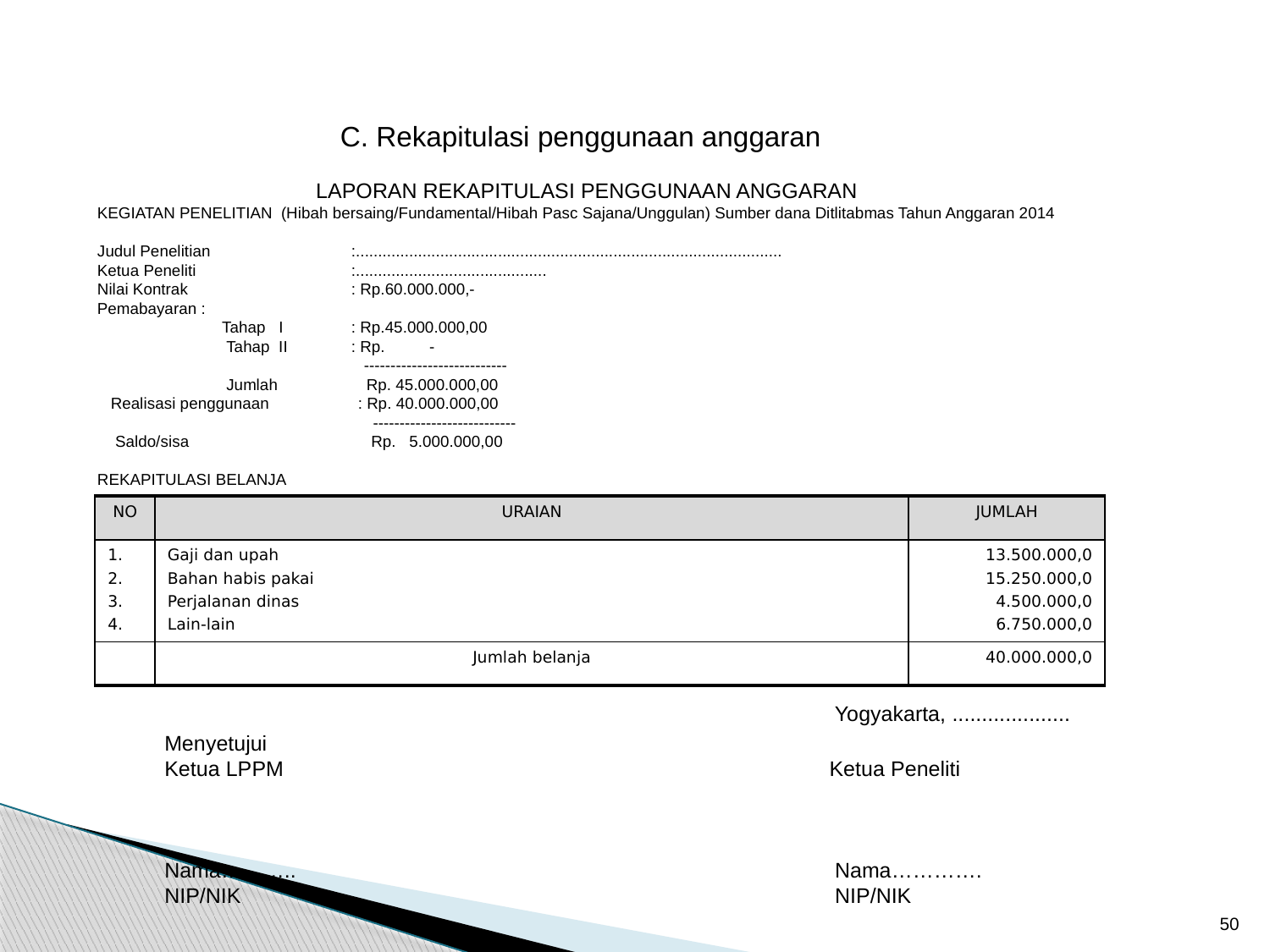

C. Rekapitulasi penggunaan anggaran

LAPORAN REKAPITULASI PENGGUNAAN ANGGARAN
KEGIATAN PENELITIAN  (Hibah bersaing/Fundamental/Hibah Pasc Sajana/Unggulan) Sumber dana Ditlitabmas Tahun Anggaran 2014

Judul Penelitian		:................................................................................................
Ketua Peneliti		:...........................................
Nilai Kontrak		: Rp.60.000.000,-
Pemabayaran :
                            Tahap   I	: Rp.45.000.000,00
                             Tahap  II	: Rp.          -
                                                            ---------------------------
                             Jumlah                    Rp. 45.000.000,00
   Realisasi penggunaan                    : Rp. 40.000.000,00
                                                              ---------------------------
    Saldo/sisa                                         Rp.   5.000.000,00

REKAPITULASI BELANJA

| NO | URAIAN | JUMLAH |
| --- | --- | --- |
| 1. 2. 3. 4. | Gaji dan upah Bahan habis pakai Perjalanan dinas Lain-lain | 13.500.000,0 15.250.000,0 4.500.000,0 6.750.000,0 |
|  | Jumlah belanja | 40.000.000,0 |
Yogyakarta, ....................
Menyetujui
Ketua LPPM                                                                                            Ketua Peneliti

Nama………..				      Nama………….
NIP/NIK					      NIP/NIK
50